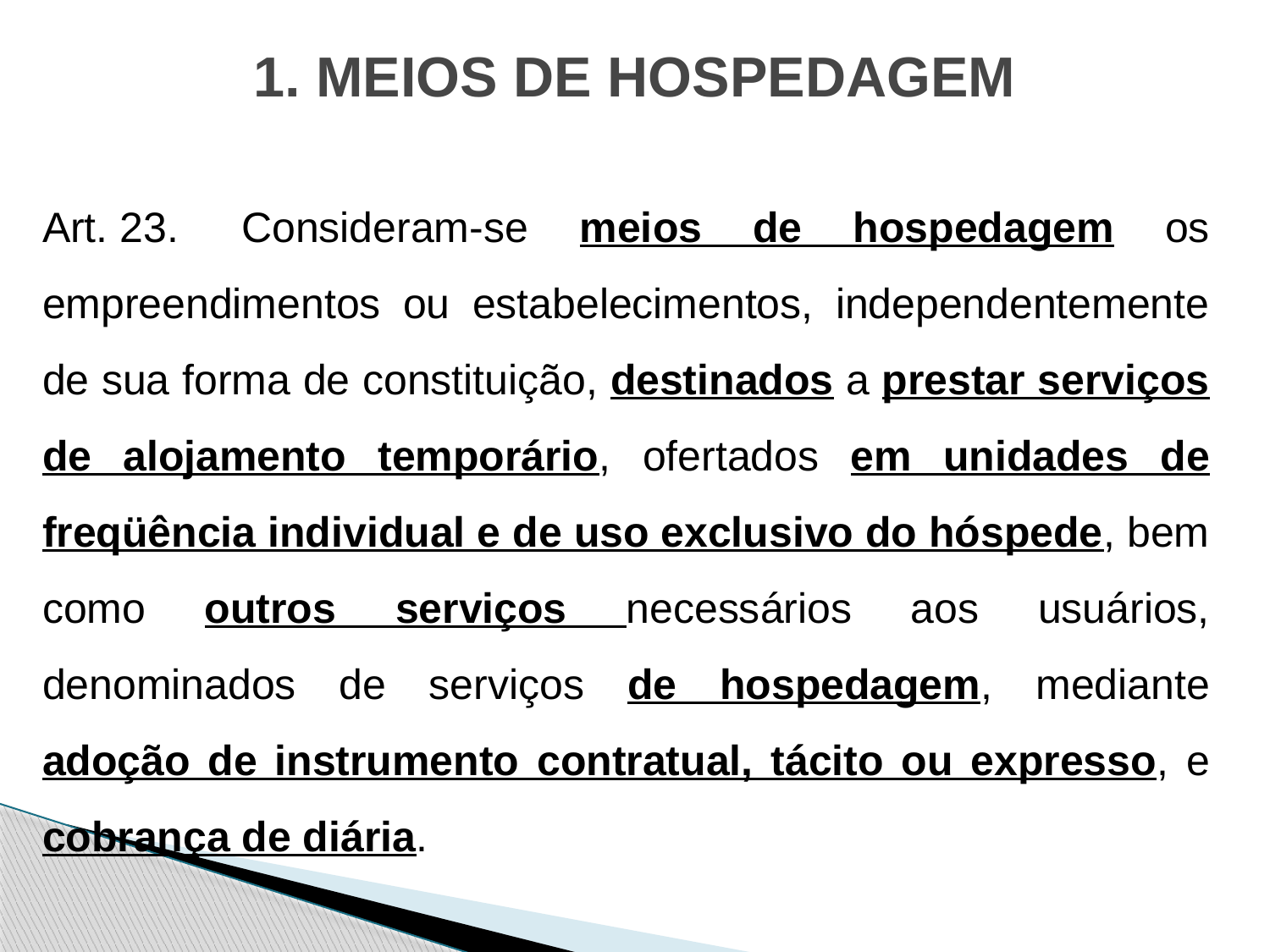

# 1. MEIOS DE HOSPEDAGEM
Art. 23.  Consideram-se meios de hospedagem os empreendimentos ou estabelecimentos, independentemente de sua forma de constituição, destinados a prestar serviços de alojamento temporário, ofertados em unidades de freqüência individual e de uso exclusivo do hóspede, bem como outros serviços necessários aos usuários, denominados de serviços de hospedagem, mediante adoção de instrumento contratual, tácito ou expresso, e cobrança de diária.